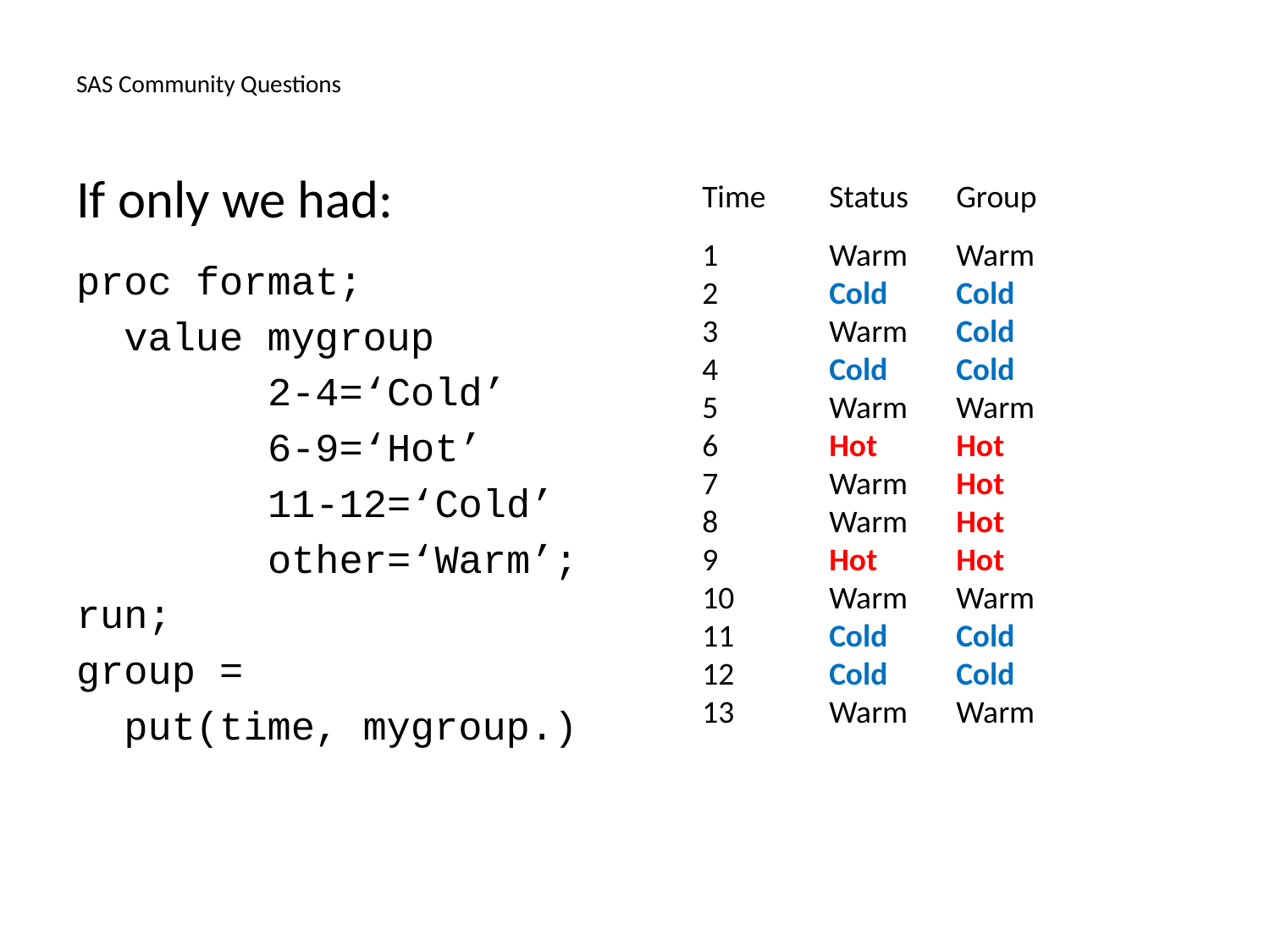

# SAS Community Questions
If only we had:

proc format;
  value mygroup
        2-4=‘Cold’
        6-9=‘Hot’
        11-12=‘Cold’
        other=‘Warm’;
run;
group =
  put(time, mygroup.)
Time	Status	Group

1	Warm	Warm
2	Cold	Cold
3	Warm	Cold
4	Cold	Cold
5	Warm	Warm
6	Hot	Hot
7	Warm	Hot
8	Warm	Hot
9	Hot	Hot
10	Warm	Warm
11	Cold	Cold
12	Cold	Cold
13	Warm	Warm